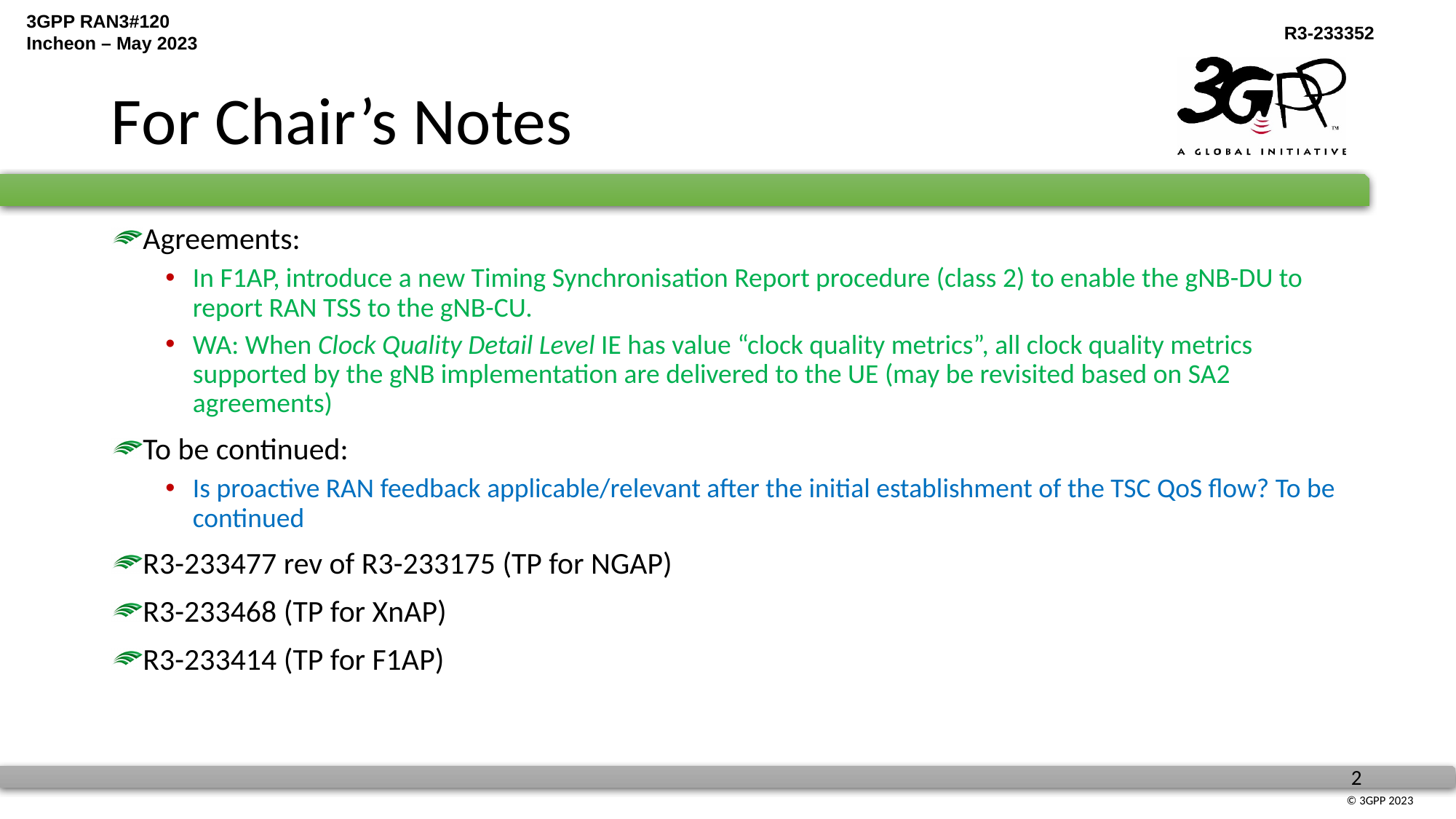

# For Chair’s Notes
Agreements:
In F1AP, introduce a new Timing Synchronisation Report procedure (class 2) to enable the gNB-DU to report RAN TSS to the gNB-CU.
WA: When Clock Quality Detail Level IE has value “clock quality metrics”, all clock quality metrics supported by the gNB implementation are delivered to the UE (may be revisited based on SA2 agreements)
To be continued:
Is proactive RAN feedback applicable/relevant after the initial establishment of the TSC QoS flow? To be continued
R3-233477 rev of R3-233175 (TP for NGAP)
R3-233468 (TP for XnAP)
R3-233414 (TP for F1AP)